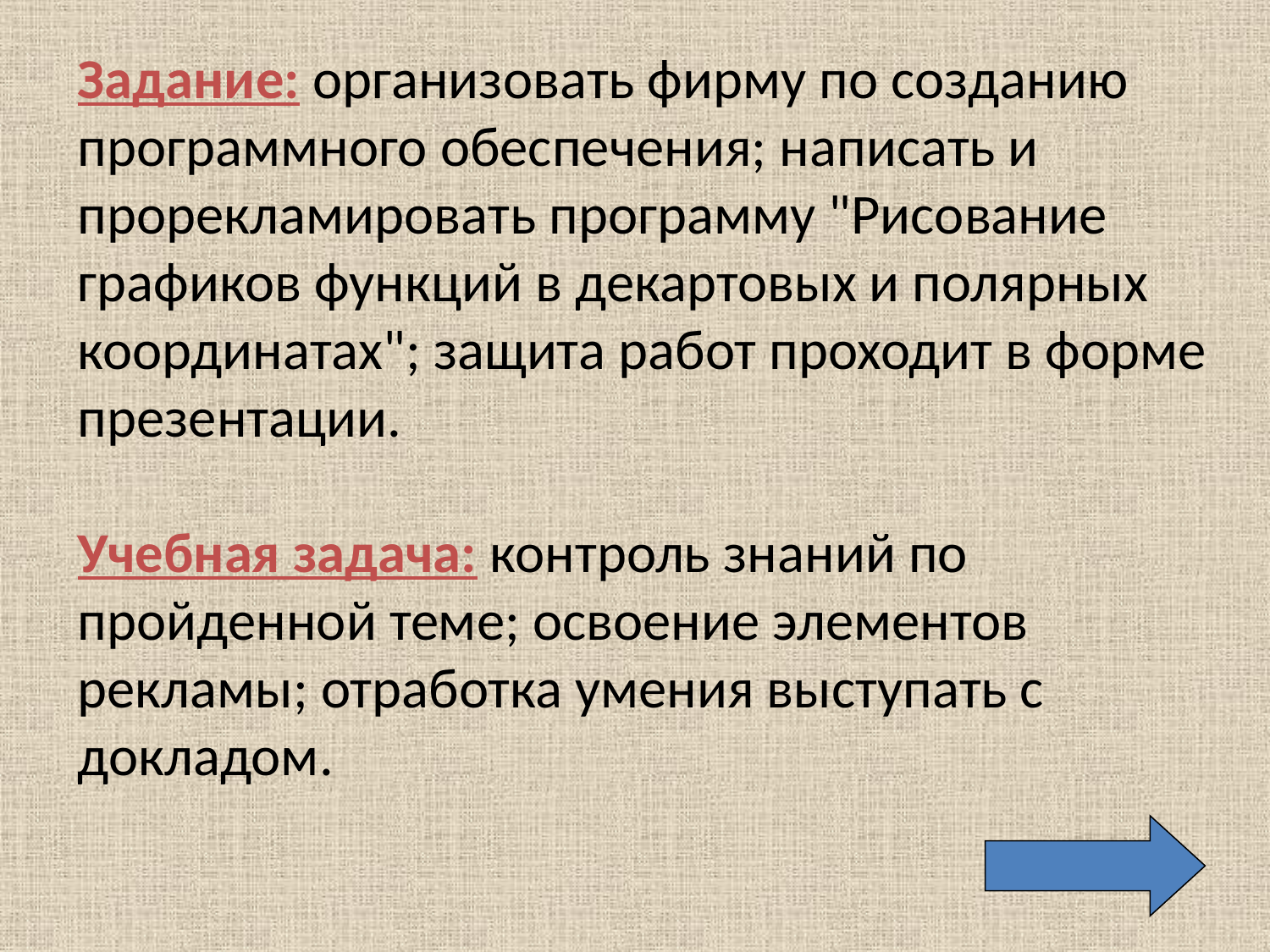

Задание: организовать фирму по созданию программного обеспечения; написать и прорекламировать программу "Рисование графиков функций в декартовых и полярных координатах"; защита работ проходит в форме презентации.

Учебная задача: контроль знаний по пройденной теме; освоение элементов рекламы; отработка умения выступать с докладом.